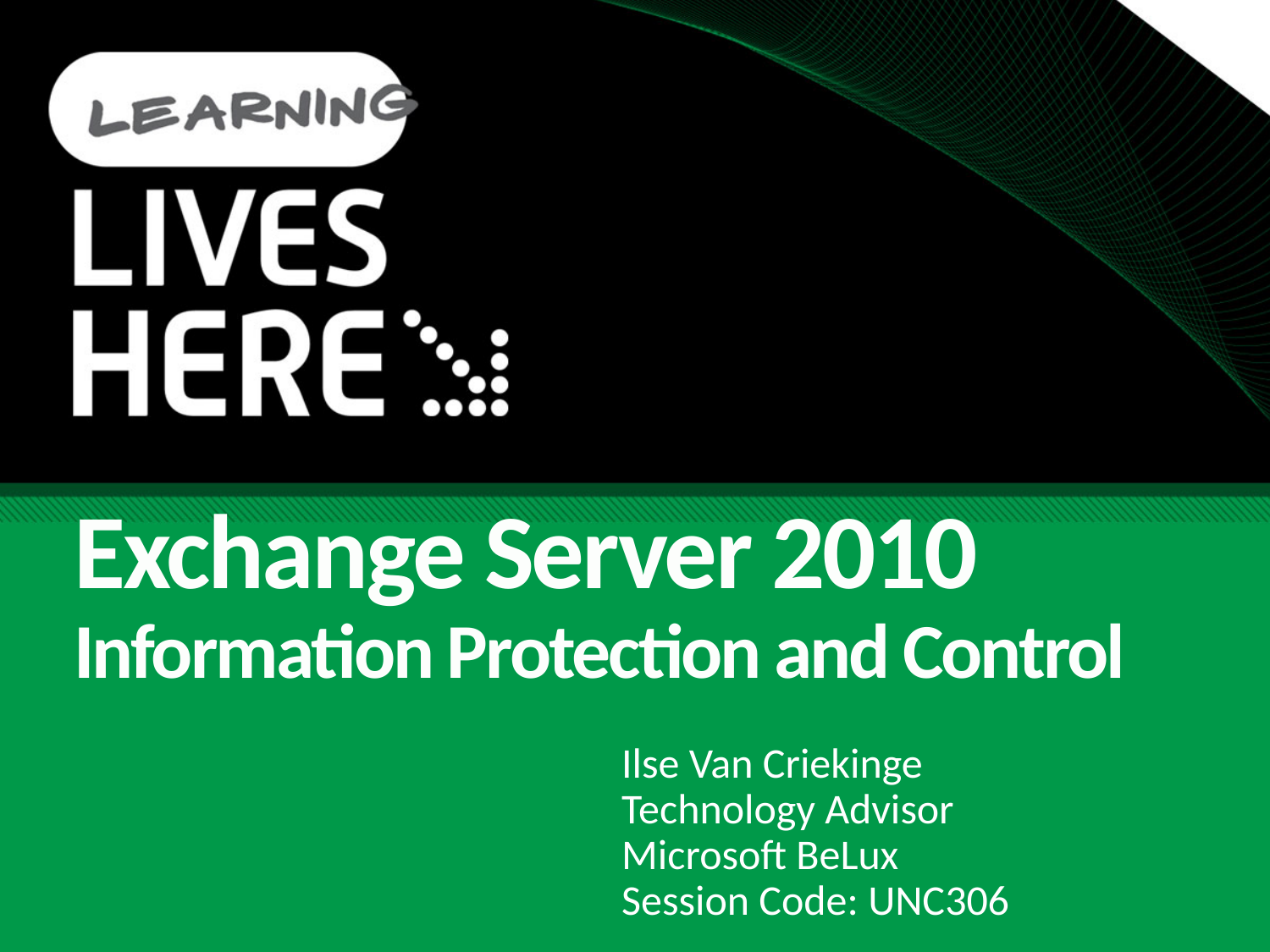

# Exchange Server 2010 Information Protection and Control
Ilse Van Criekinge
Technology Advisor
Microsoft BeLux
Session Code: UNC306